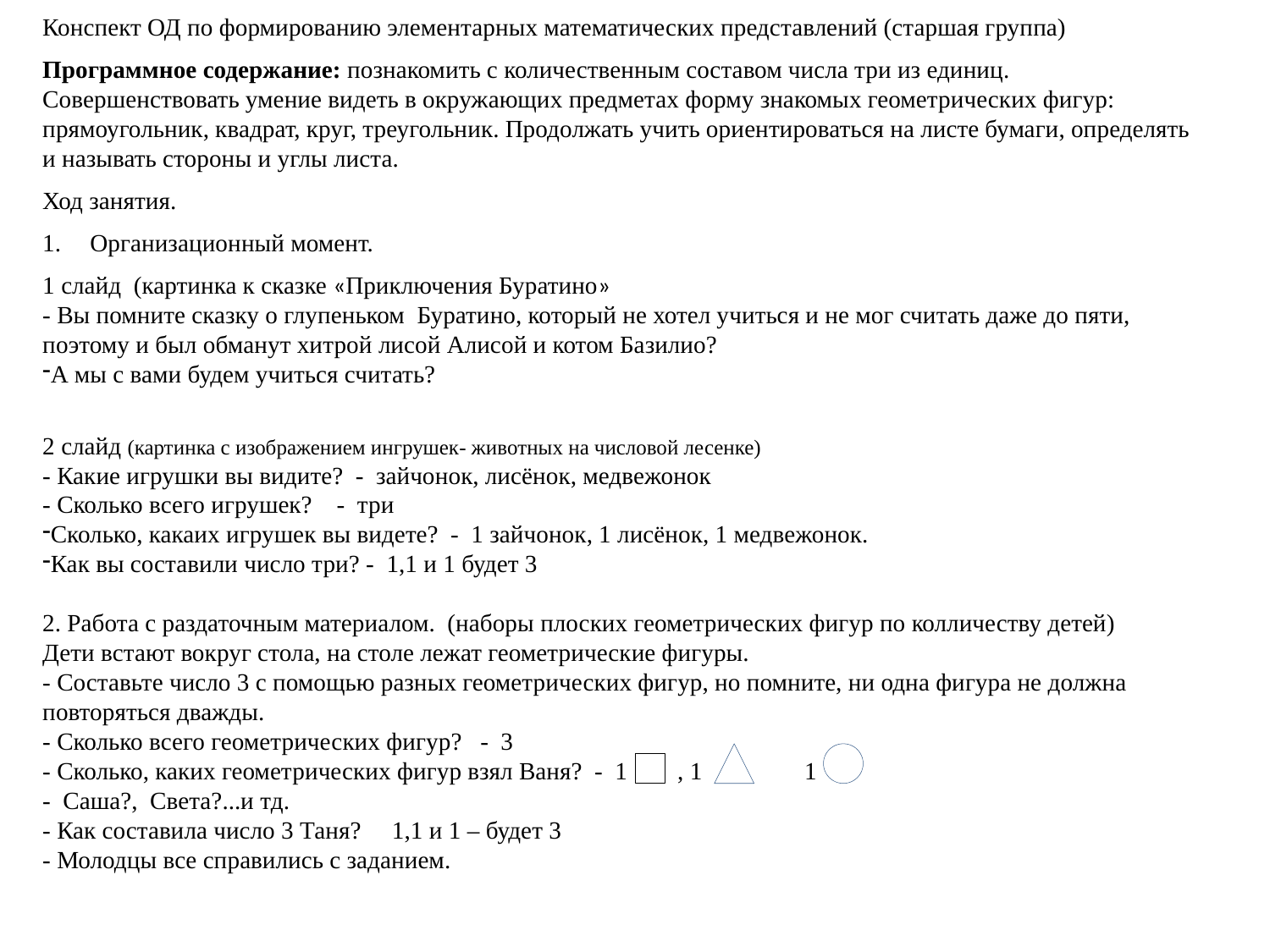

Конспект ОД по формированию элементарных математических представлений (старшая группа)

Программное содержание: познакомить с количественным составом числа три из единиц. Совершенствовать умение видеть в окружающих предметах форму знакомых геометрических фигур: прямоугольник, квадрат, круг, треугольник. Продолжать учить ориентироваться на листе бумаги, определять и называть стороны и углы листа.

Ход занятия.

Организационный момент.

1 слайд  (картинка к сказке «Приключения Буратино»
- Вы помните сказку о глупеньком  Буратино, который не хотел учиться и не мог считать даже до пяти, поэтому и был обманут хитрой лисой Алисой и котом Базилио?
А мы с вами будем учиться считать?

2 слайд (картинка с изображением ингрушек- животных на числовой лесенке)
- Какие игрушки вы видите?  -  зайчонок, лисёнок, медвежонок
- Сколько всего игрушек?    -  три
Сколько, какаих игрушек вы видете?  -  1 зайчонок, 1 лисёнок, 1 медвежонок.
Как вы составили число три? -  1,1 и 1 будет 3

2. Работа с раздаточным материалом.  (наборы плоских геометрических фигур по колличеству детей)
Дети встают вокруг стола, на столе лежат геометрические фигуры.
- Составьте число 3 с помощью разных геометрических фигур, но помните, ни одна фигура не должна повторяться дважды.
- Сколько всего геометрических фигур?   -  3
- Сколько, каких геометрических фигур взял Ваня?  -  1	, 1  	1
-  Саша?,  Света?...и тд.
- Как составила число 3 Таня?     1,1 и 1 – будет 3
- Молодцы все справились с заданием.